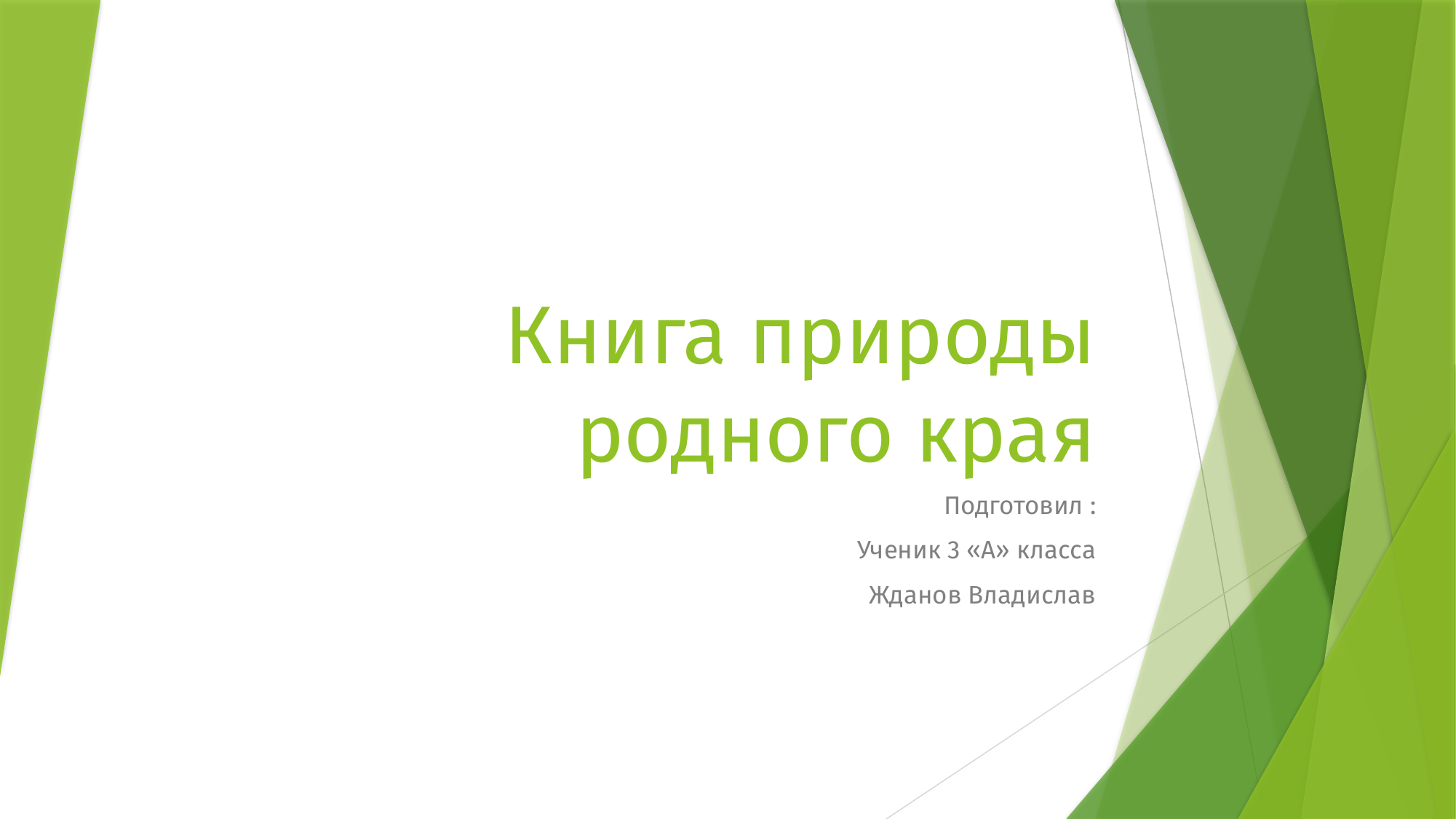

# Книга природы родного края
Подготовил :
Ученик 3 «А» класса
Жданов Владислав